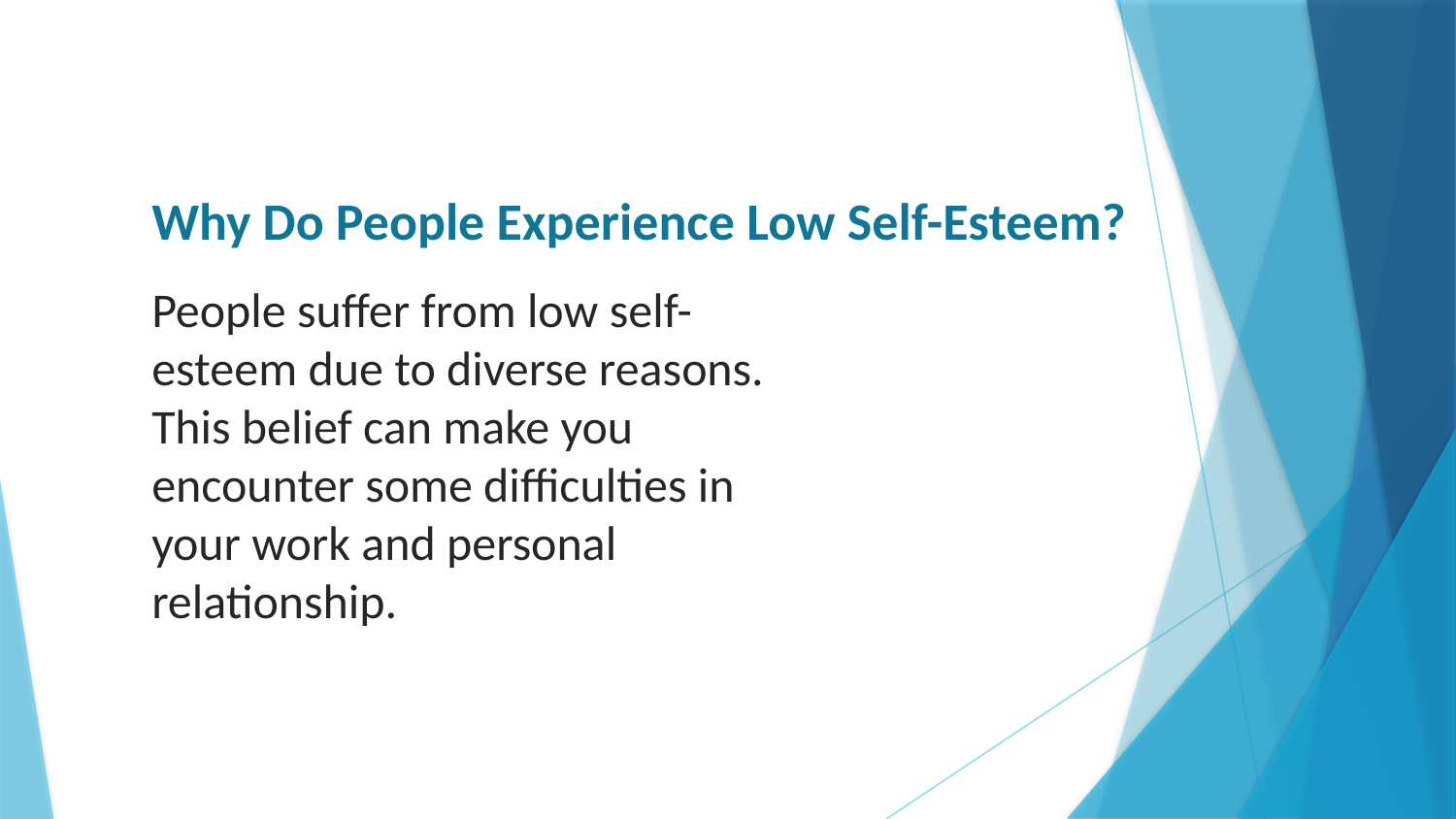

# Why Do People Experience Low Self-Esteem?
People suffer from low self-esteem due to diverse reasons. This belief can make you encounter some difficulties in your work and personal relationship.